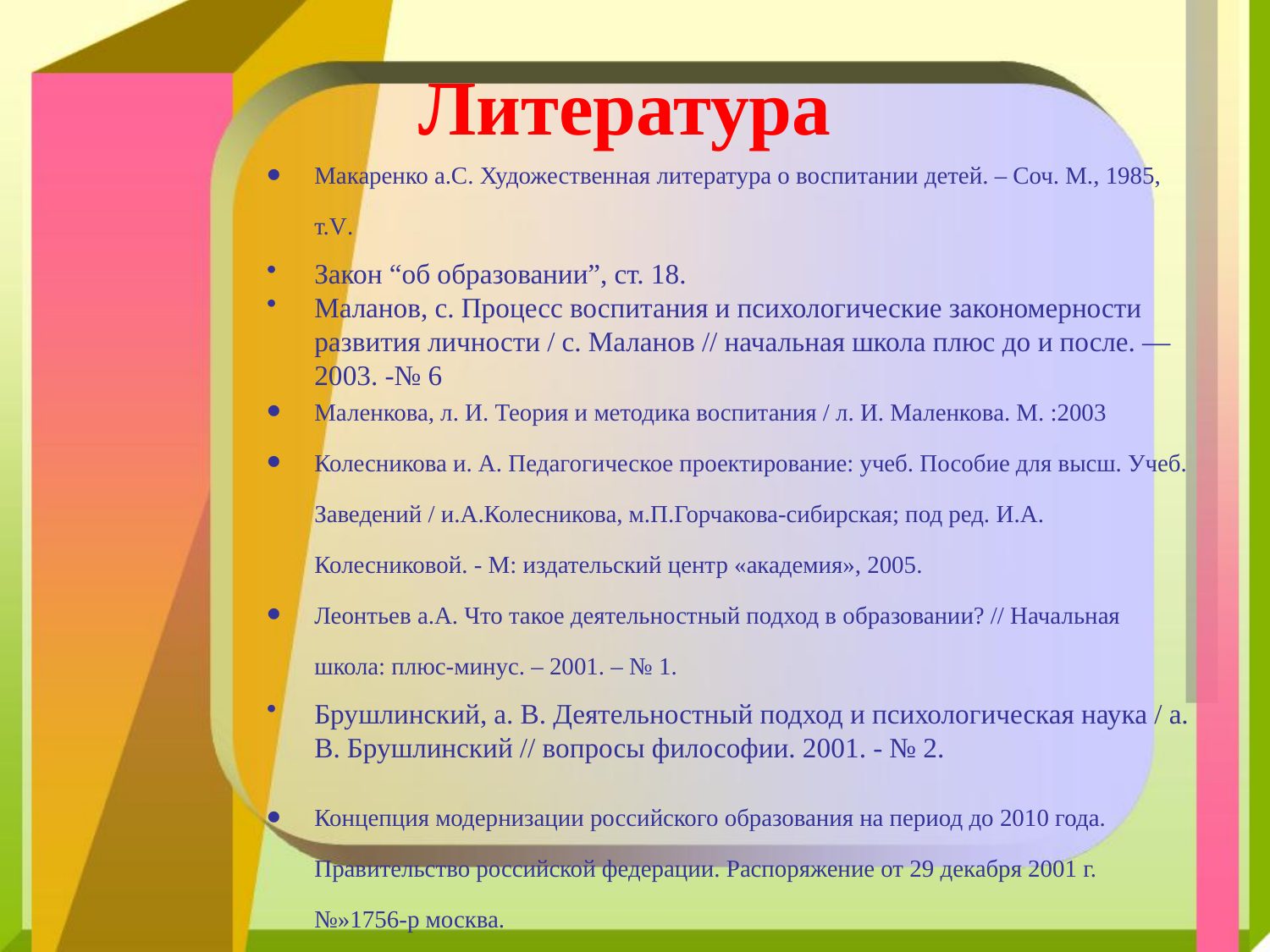

# Литература
Макаренко а.С. Художественная литература о воспитании детей. – Соч. М., 1985, т.V.
Закон “об образовании”, ст. 18.
Маланов, с. Процесс воспитания и психологические закономерности развития личности / с. Маланов // начальная школа плюс до и после. — 2003. -№ 6
Маленкова, л. И. Теория и методика воспитания / л. И. Маленкова. М. :2003
Колесникова и. А. Педагогическое проектирование: учеб. Пособие для высш. Учеб. Заведений / и.А.Колесникова, м.П.Горчакова-сибирская; под ред. И.А. Колесниковой. - М: издательский центр «академия», 2005.
Леонтьев а.А. Что такое деятельностный подход в образовании? // Начальная школа: плюс-минус. – 2001. – № 1.
Брушлинский, а. В. Деятельностный подход и психологическая наука / а. В. Брушлинский // вопросы философии. 2001. - № 2.

Концепция модернизации российского образования на период до 2010 года. Правительство российской федерации. Распоряжение от 29 декабря 2001 г.  №»1756-р москва.